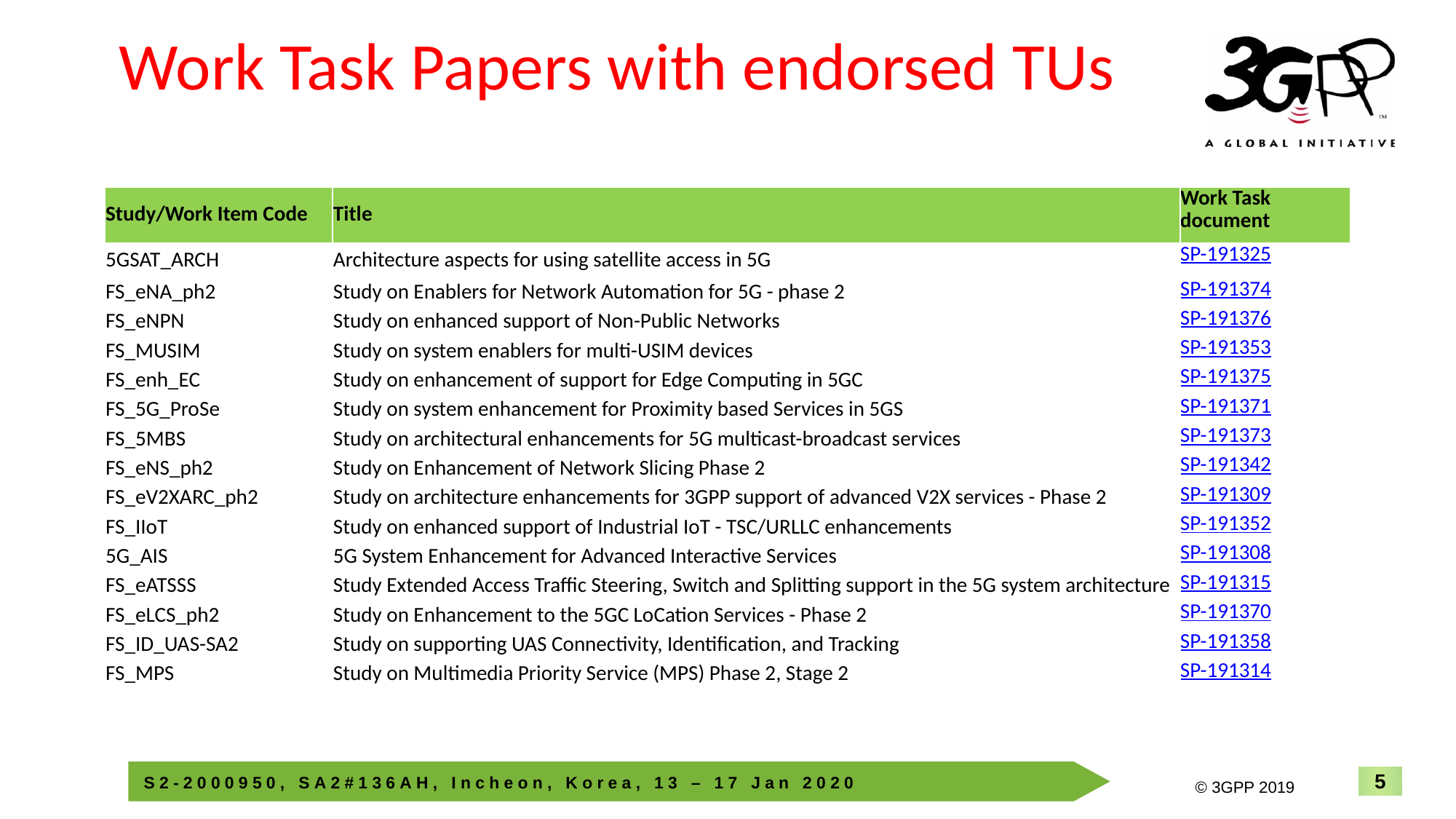

5
INTEL CONFIDENTIAL
# Work Task Papers with endorsed TUs
| Study/Work Item Code | Title | Work Task document |
| --- | --- | --- |
| 5GSAT\_ARCH | Architecture aspects for using satellite access in 5G | SP-191325 |
| FS\_eNA\_ph2 | Study on Enablers for Network Automation for 5G - phase 2 | SP-191374 |
| FS\_eNPN | Study on enhanced support of Non-Public Networks | SP-191376 |
| FS\_MUSIM | Study on system enablers for multi-USIM devices | SP-191353 |
| FS\_enh\_EC | Study on enhancement of support for Edge Computing in 5GC | SP-191375 |
| FS\_5G\_ProSe | Study on system enhancement for Proximity based Services in 5GS | SP-191371 |
| FS\_5MBS | Study on architectural enhancements for 5G multicast-broadcast services | SP-191373 |
| FS\_eNS\_ph2 | Study on Enhancement of Network Slicing Phase 2 | SP-191342 |
| FS\_eV2XARC\_ph2 | Study on architecture enhancements for 3GPP support of advanced V2X services - Phase 2 | SP-191309 |
| FS\_IIoT | Study on enhanced support of Industrial IoT - TSC/URLLC enhancements | SP-191352 |
| 5G\_AIS | 5G System Enhancement for Advanced Interactive Services | SP-191308 |
| FS\_eATSSS | Study Extended Access Traffic Steering, Switch and Splitting support in the 5G system architecture | SP-191315 |
| FS\_eLCS\_ph2 | Study on Enhancement to the 5GC LoCation Services - Phase 2 | SP-191370 |
| FS\_ID\_UAS-SA2 | Study on supporting UAS Connectivity, Identification, and Tracking | SP-191358 |
| FS\_MPS | Study on Multimedia Priority Service (MPS) Phase 2, Stage 2 | SP-191314 |